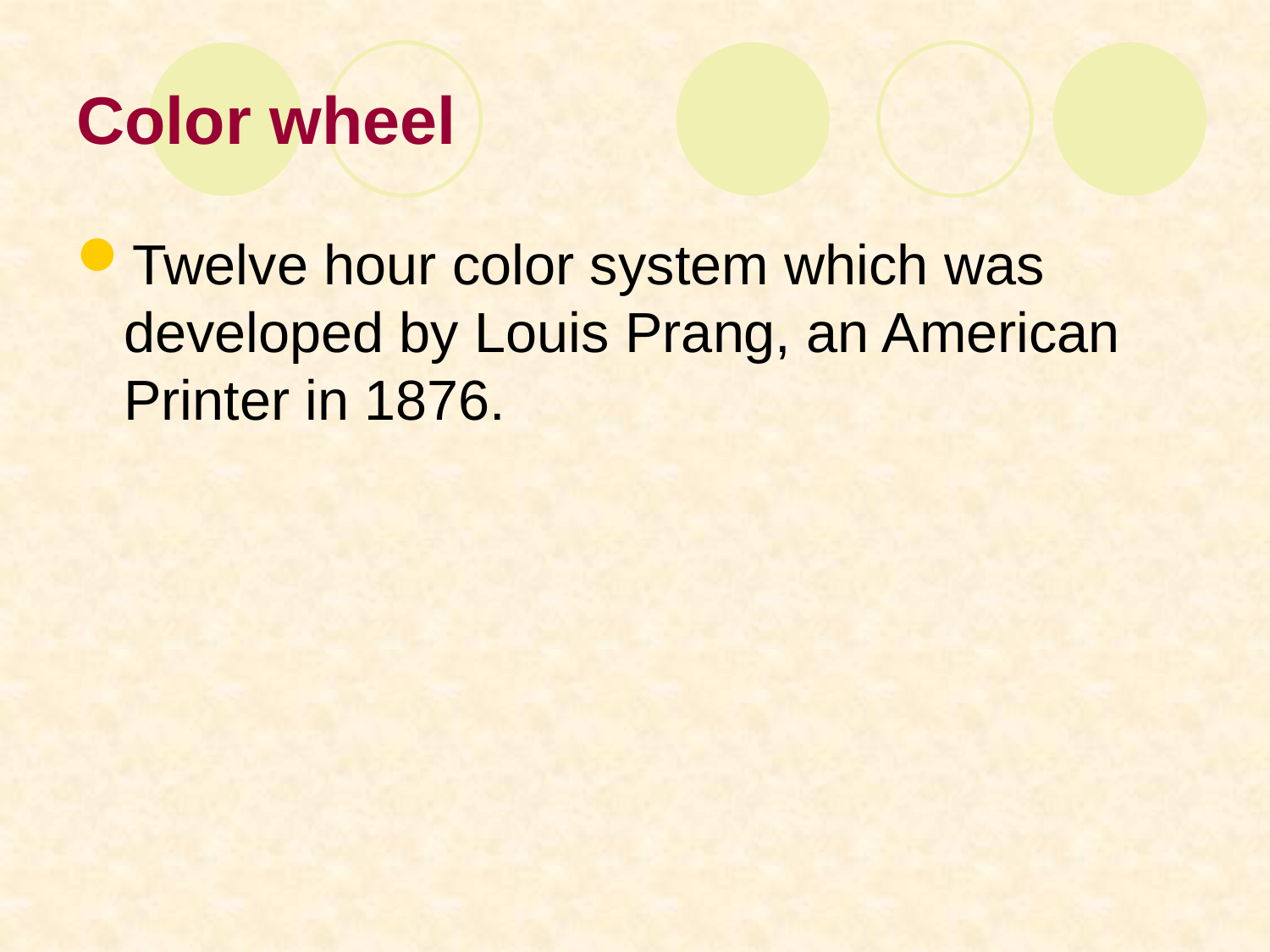

# Color wheel
Twelve hour color system which was developed by Louis Prang, an American Printer in 1876.